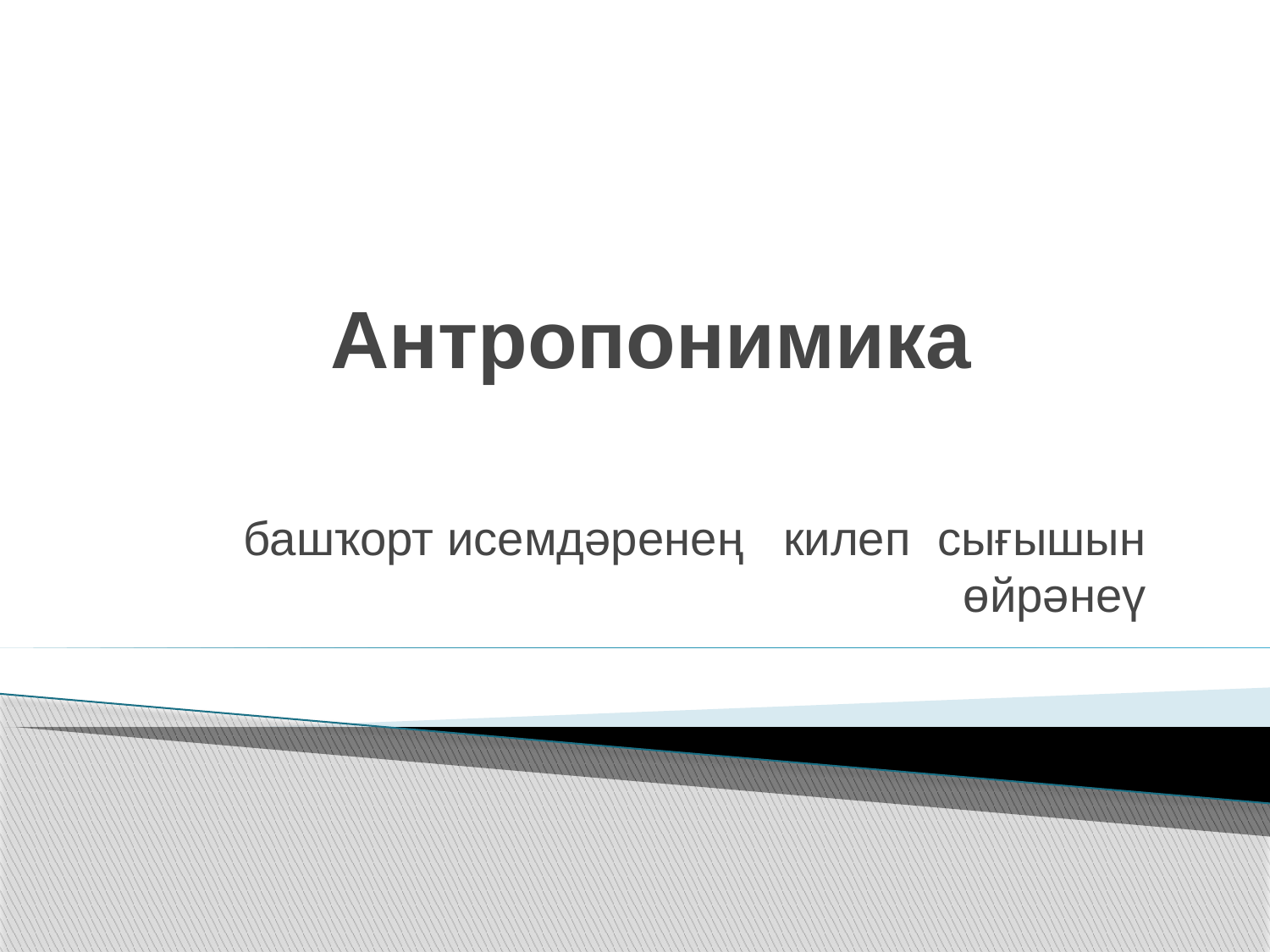

# Антропонимика
  башҡорт исемдәренең   килеп  сығышын  өйрәнеү